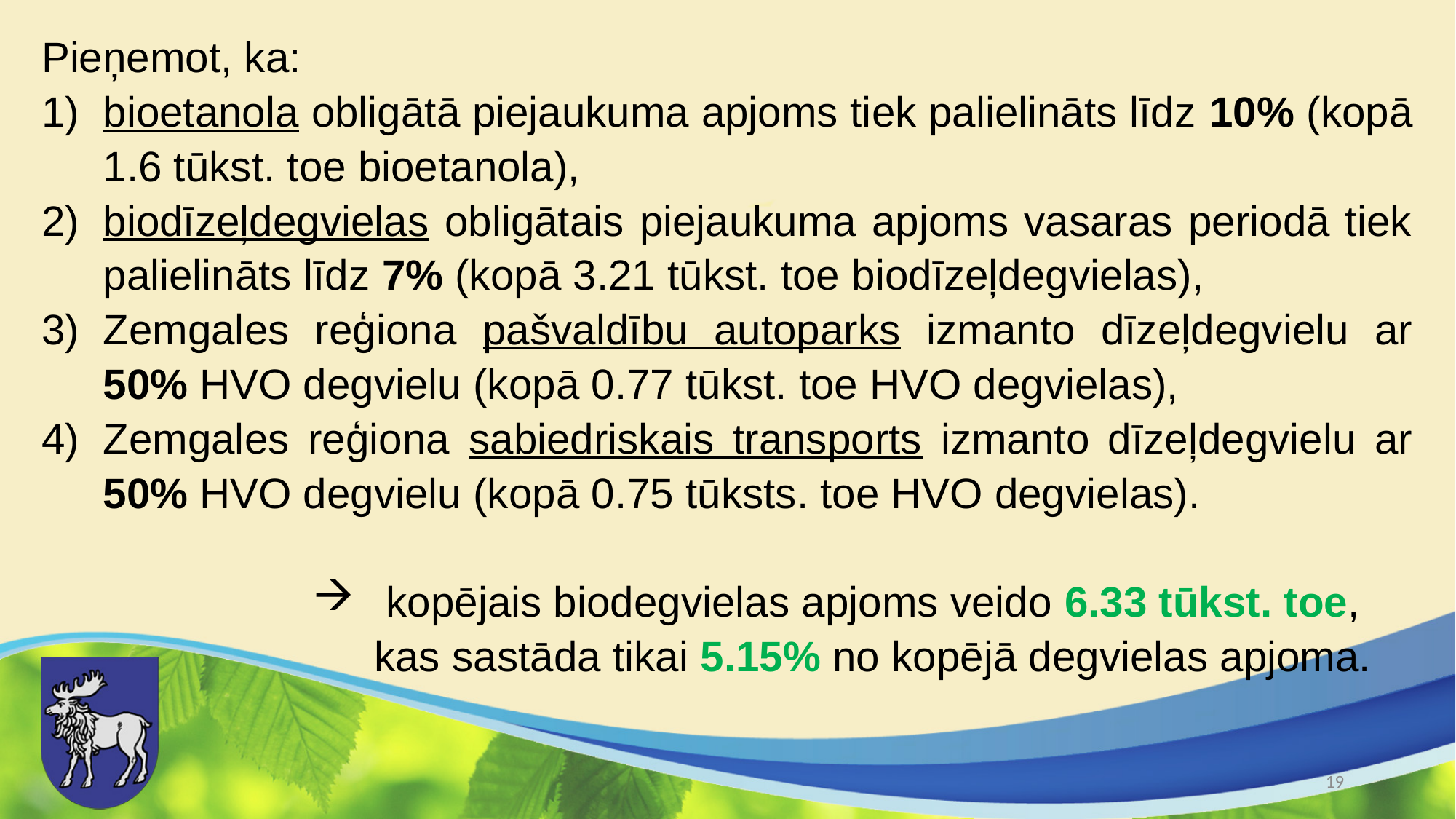

Pieņemot, ka:
bioetanola obligātā piejaukuma apjoms tiek palielināts līdz 10% (kopā 1.6 tūkst. toe bioetanola),
biodīzeļdegvielas obligātais piejaukuma apjoms vasaras periodā tiek palielināts līdz 7% (kopā 3.21 tūkst. toe biodīzeļdegvielas),
Zemgales reģiona pašvaldību autoparks izmanto dīzeļdegvielu ar 50% HVO degvielu (kopā 0.77 tūkst. toe HVO degvielas),
Zemgales reģiona sabiedriskais transports izmanto dīzeļdegvielu ar 50% HVO degvielu (kopā 0.75 tūksts. toe HVO degvielas).

 kopējais biodegvielas apjoms veido 6.33 tūkst. toe,
kas sastāda tikai 5.15% no kopējā degvielas apjoma.
19